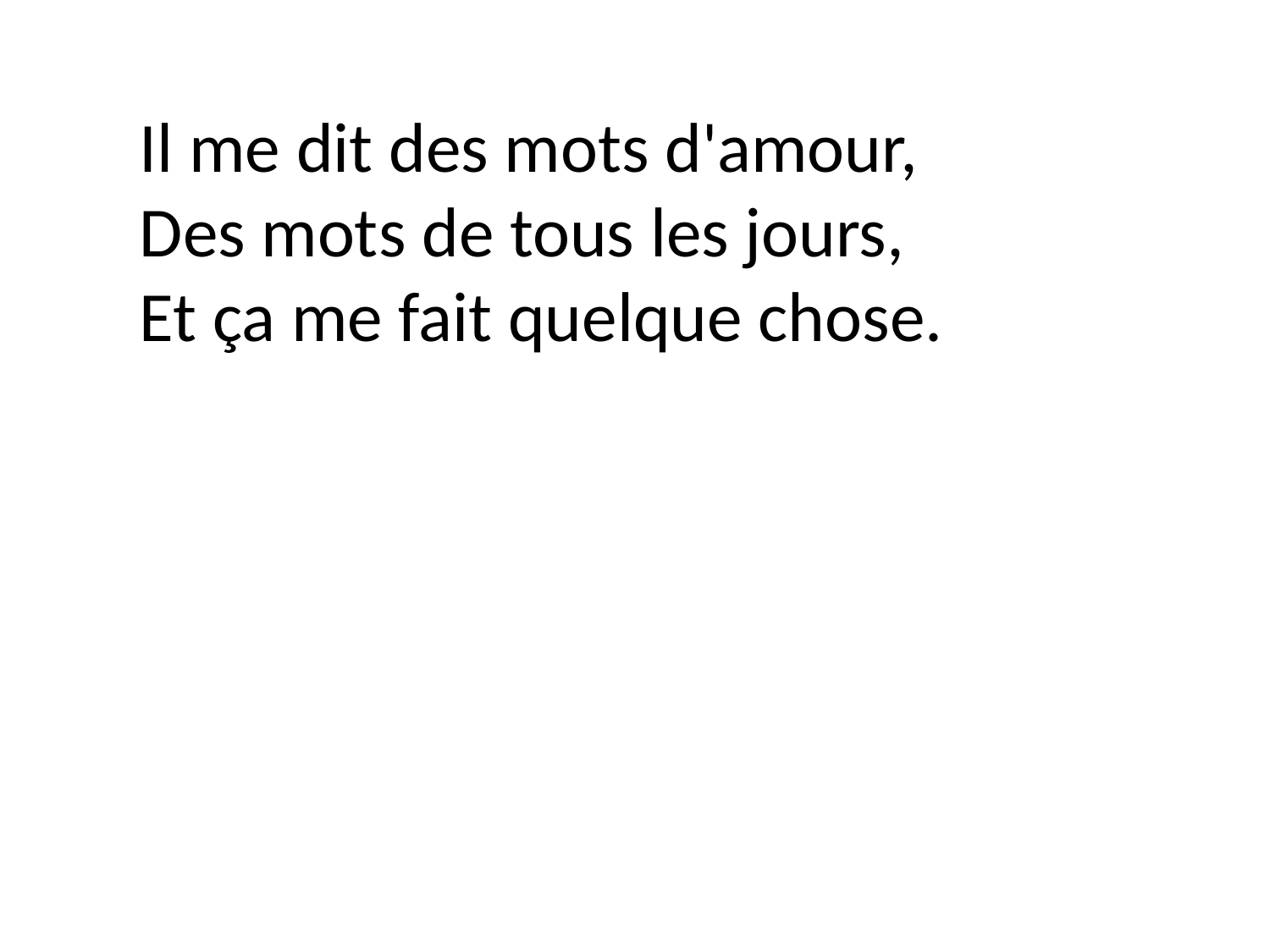

Il me dit des mots d'amour,
Des mots de tous les jours,
Et ça me fait quelque chose.